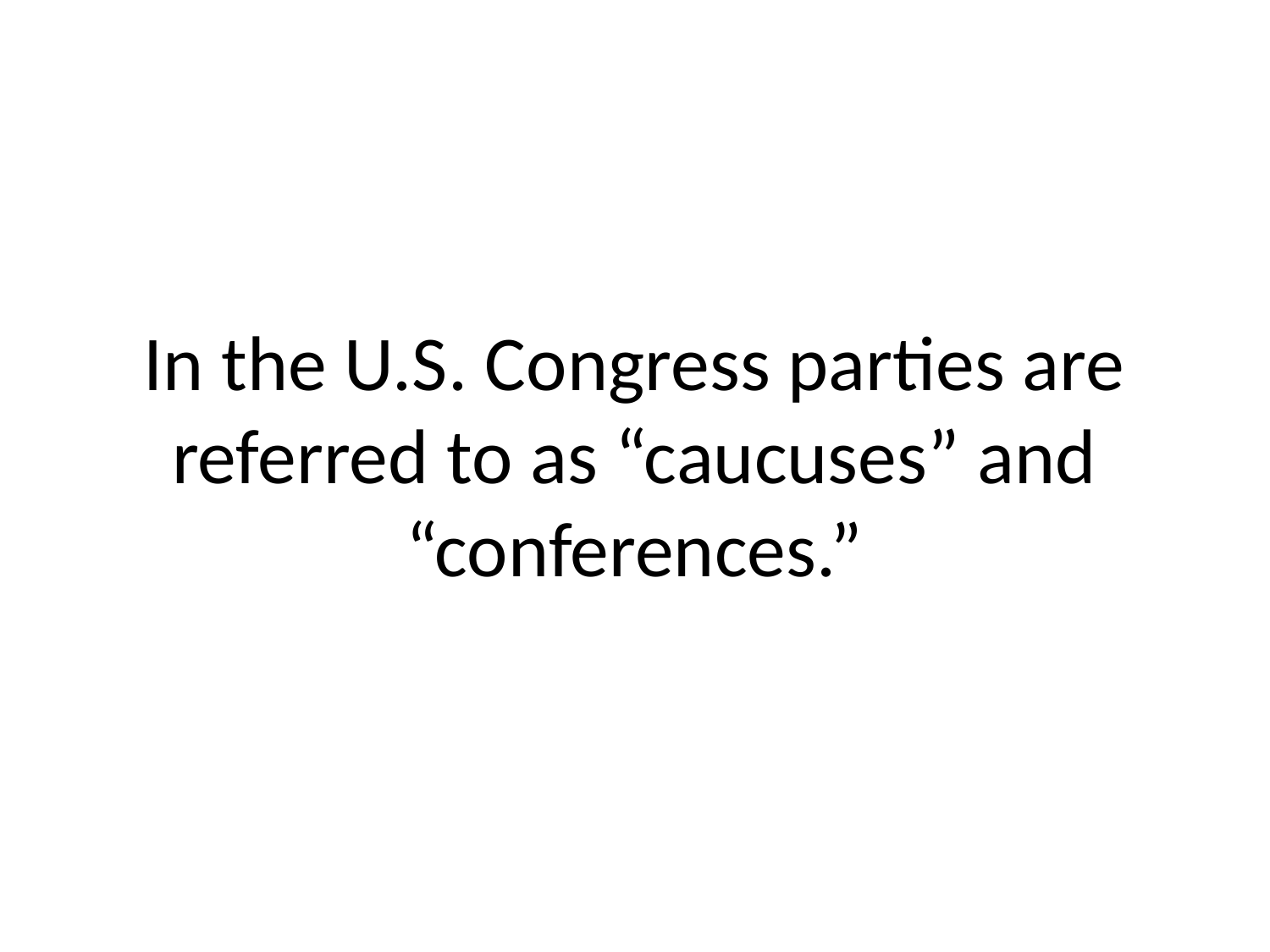

# In the U.S. Congress parties are referred to as “caucuses” and “conferences.”